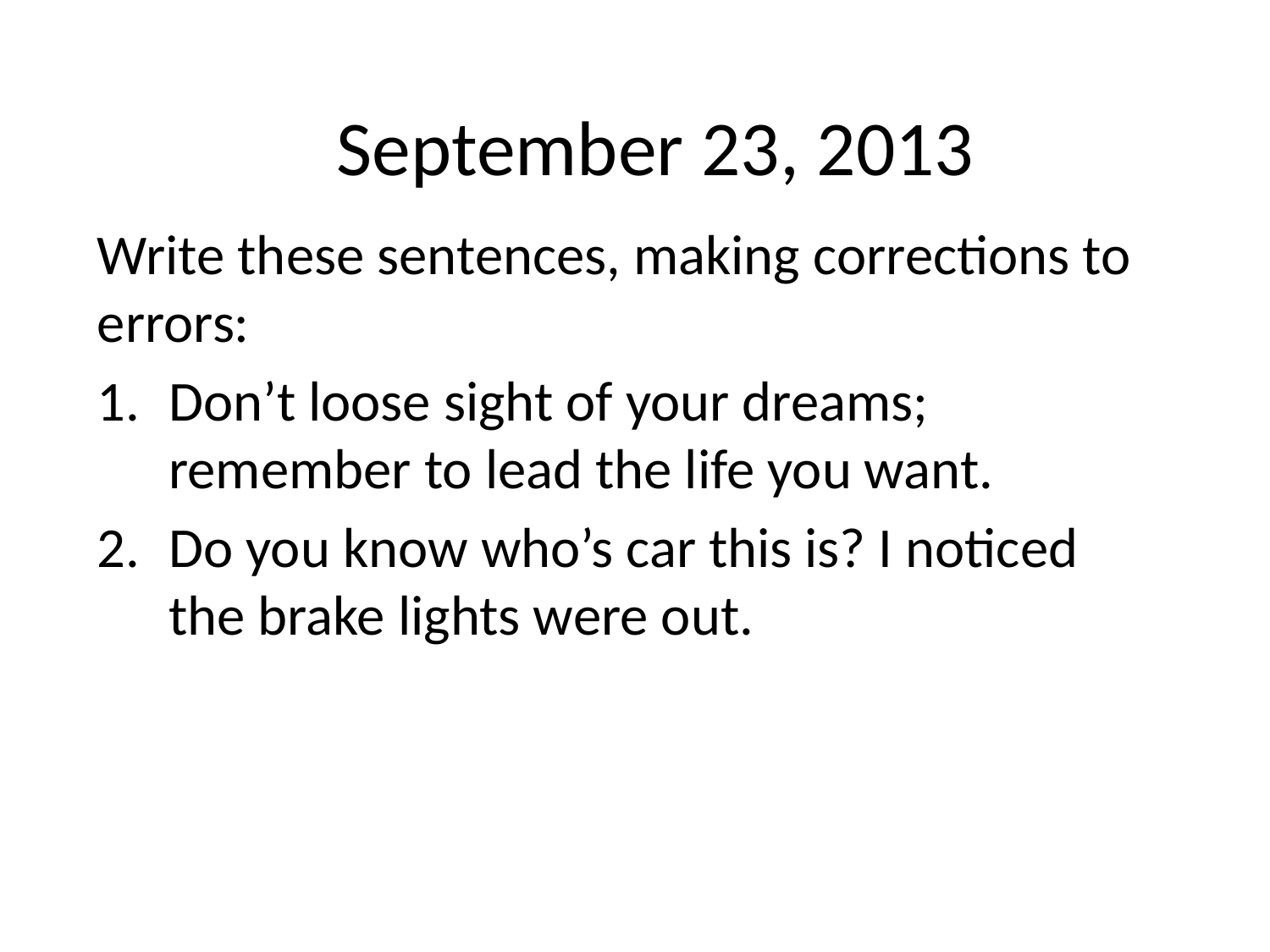

# September 23, 2013
Write these sentences, making corrections to errors:
Don’t loose sight of your dreams; remember to lead the life you want.
Do you know who’s car this is? I noticed    the brake lights were out.